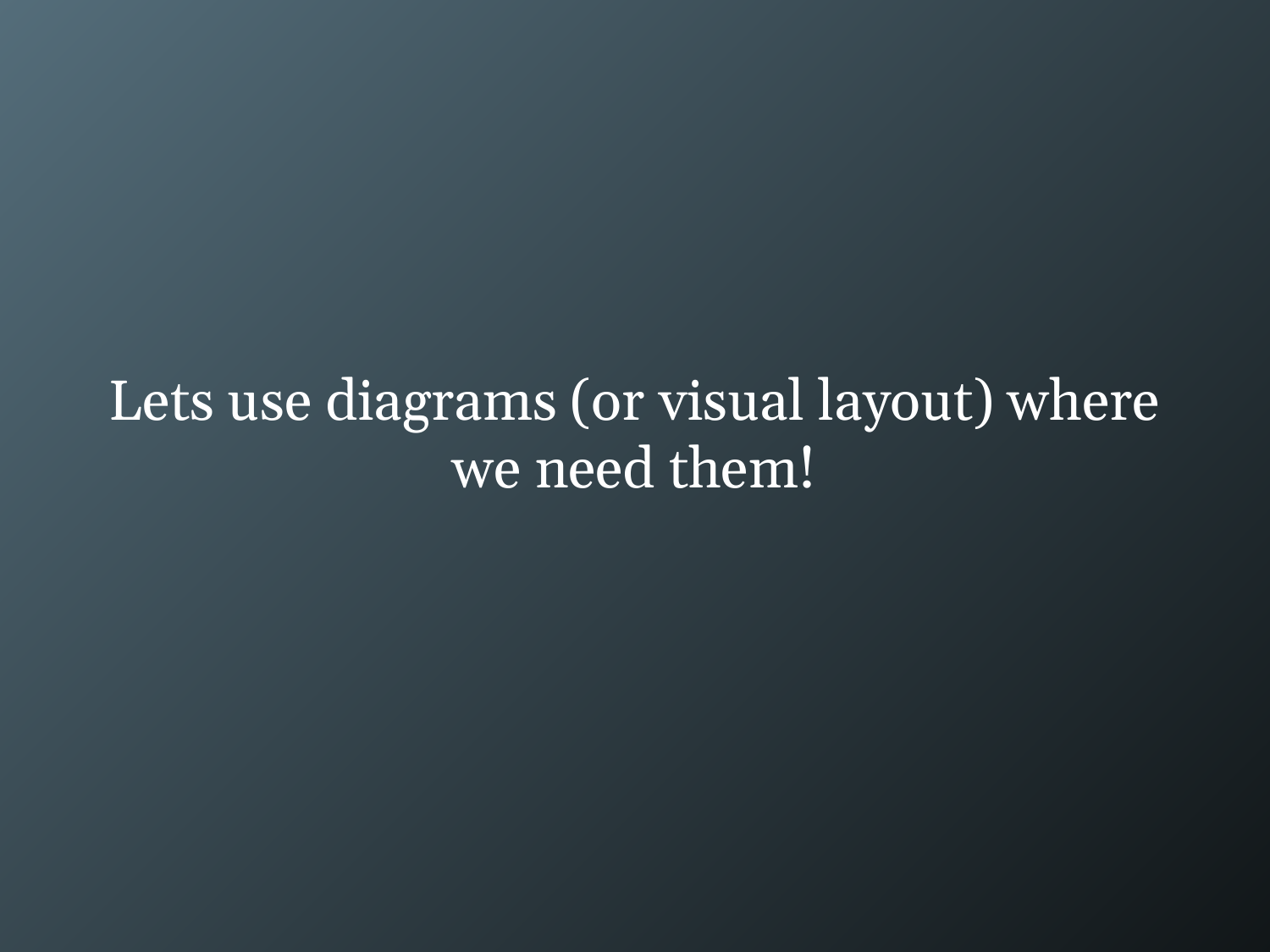

# Lets use diagrams (or visual layout) where we need them!